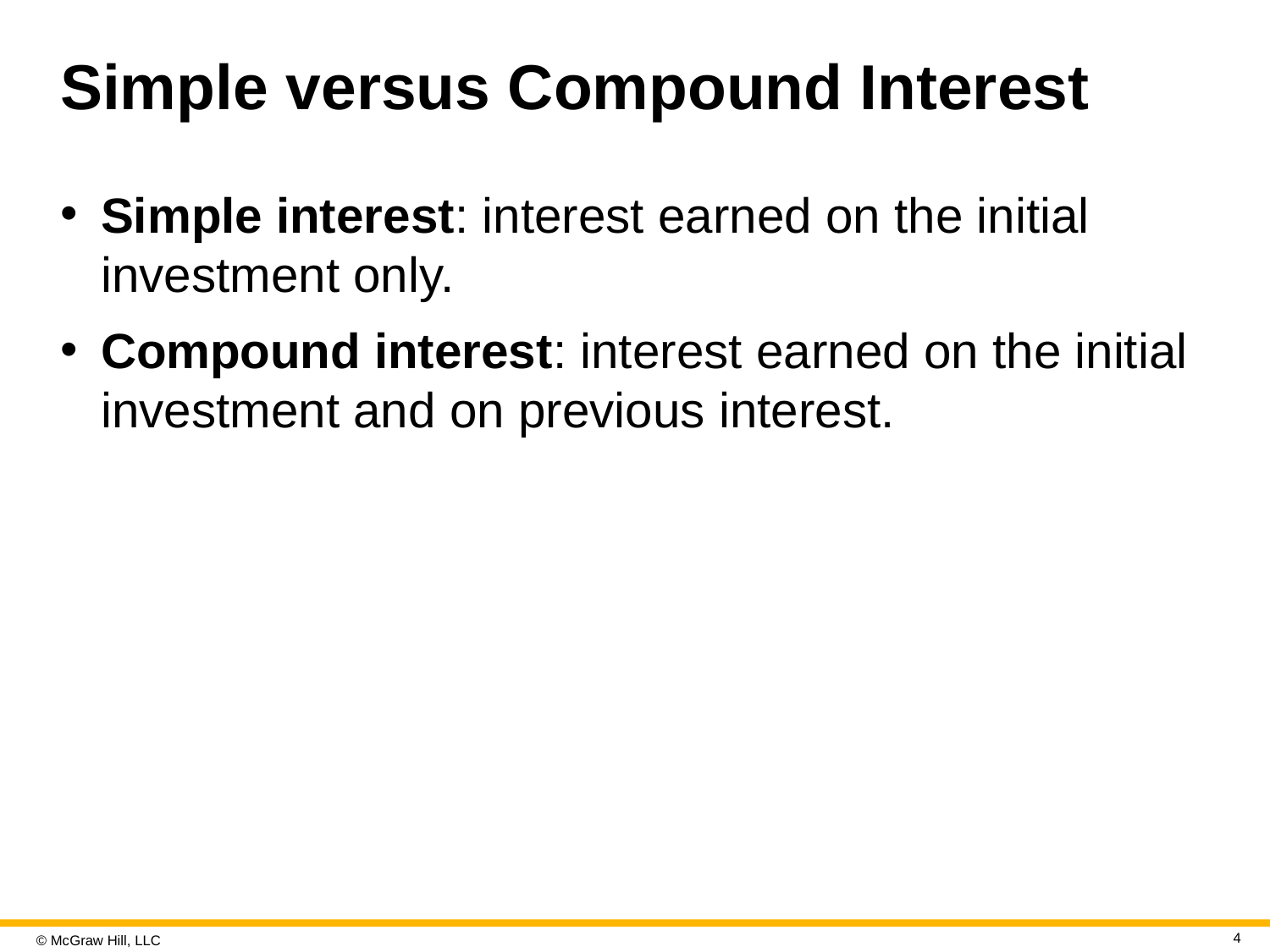

# Simple versus Compound Interest
Simple interest: interest earned on the initial investment only.
Compound interest: interest earned on the initial investment and on previous interest.
4